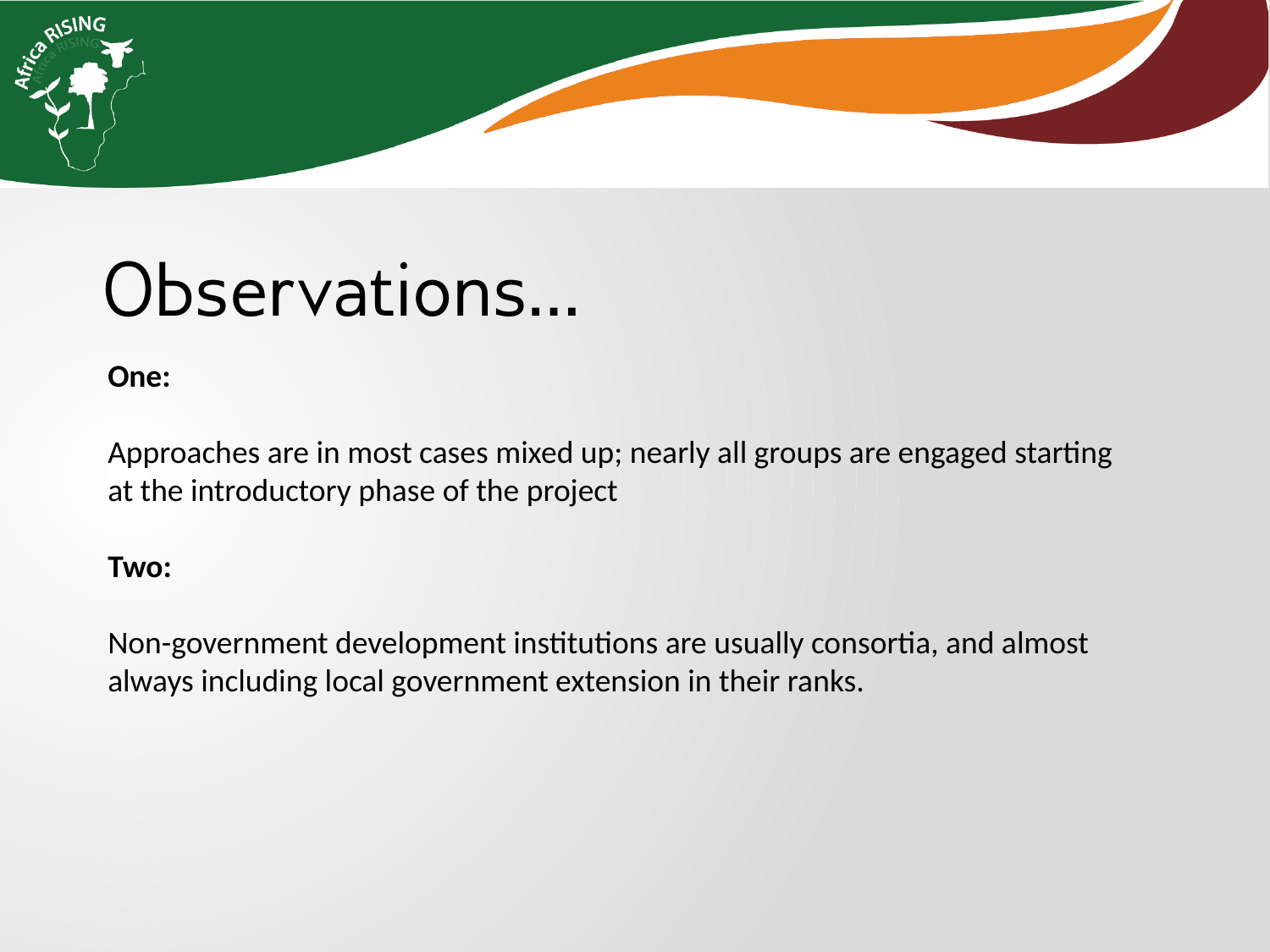

Observations…
One:

Approaches are in most cases mixed up; nearly all groups are engaged starting at the introductory phase of the project

Two:

Non-government development institutions are usually consortia, and almost always including local government extension in their ranks.